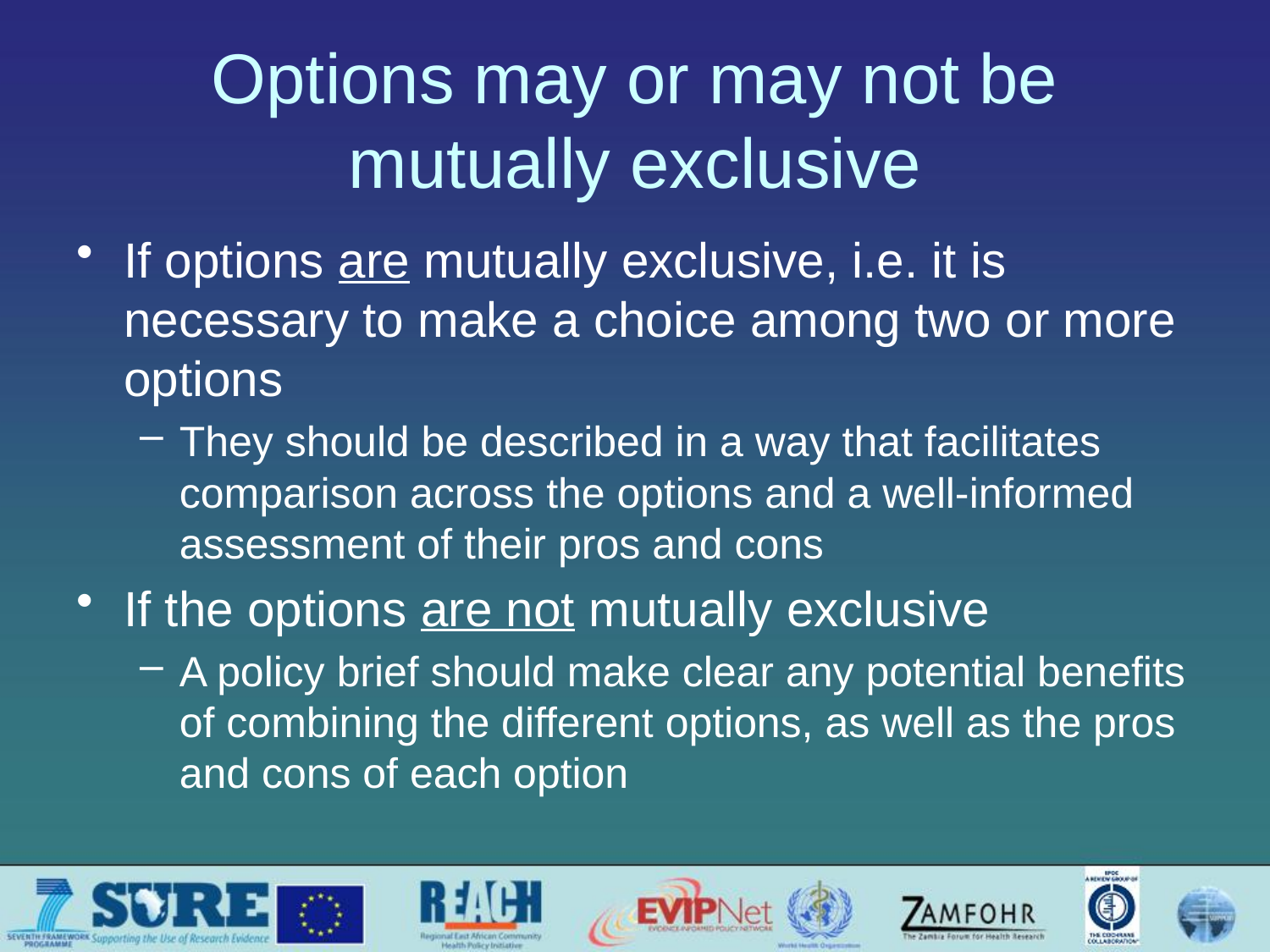

# Options may or may not be mutually exclusive
If options are mutually exclusive, i.e. it is necessary to make a choice among two or more options
They should be described in a way that facilitates comparison across the options and a well-informed assessment of their pros and cons
If the options are not mutually exclusive
A policy brief should make clear any potential benefits of combining the different options, as well as the pros and cons of each option